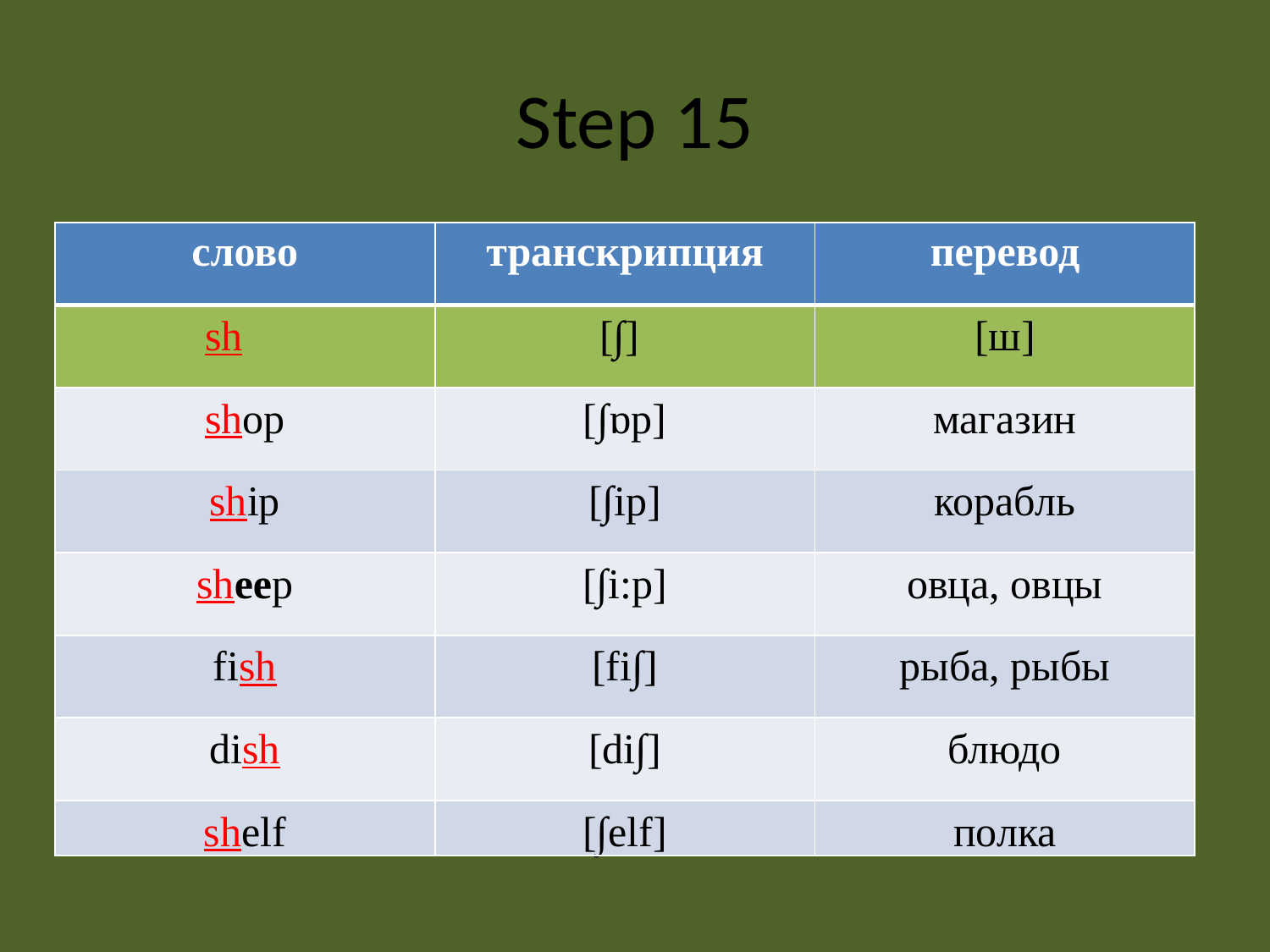

# Step 15
| слово | транскрипция | перевод |
| --- | --- | --- |
| sh | [∫] | [ш] |
| shop | [∫ɒp] | магазин |
| ship | [∫ip] | корабль |
| sheep | [∫i:p] | овца, овцы |
| fish | [fi∫] | рыба, рыбы |
| dish | [di∫] | блюдо |
| shelf | [∫elf] | полка |